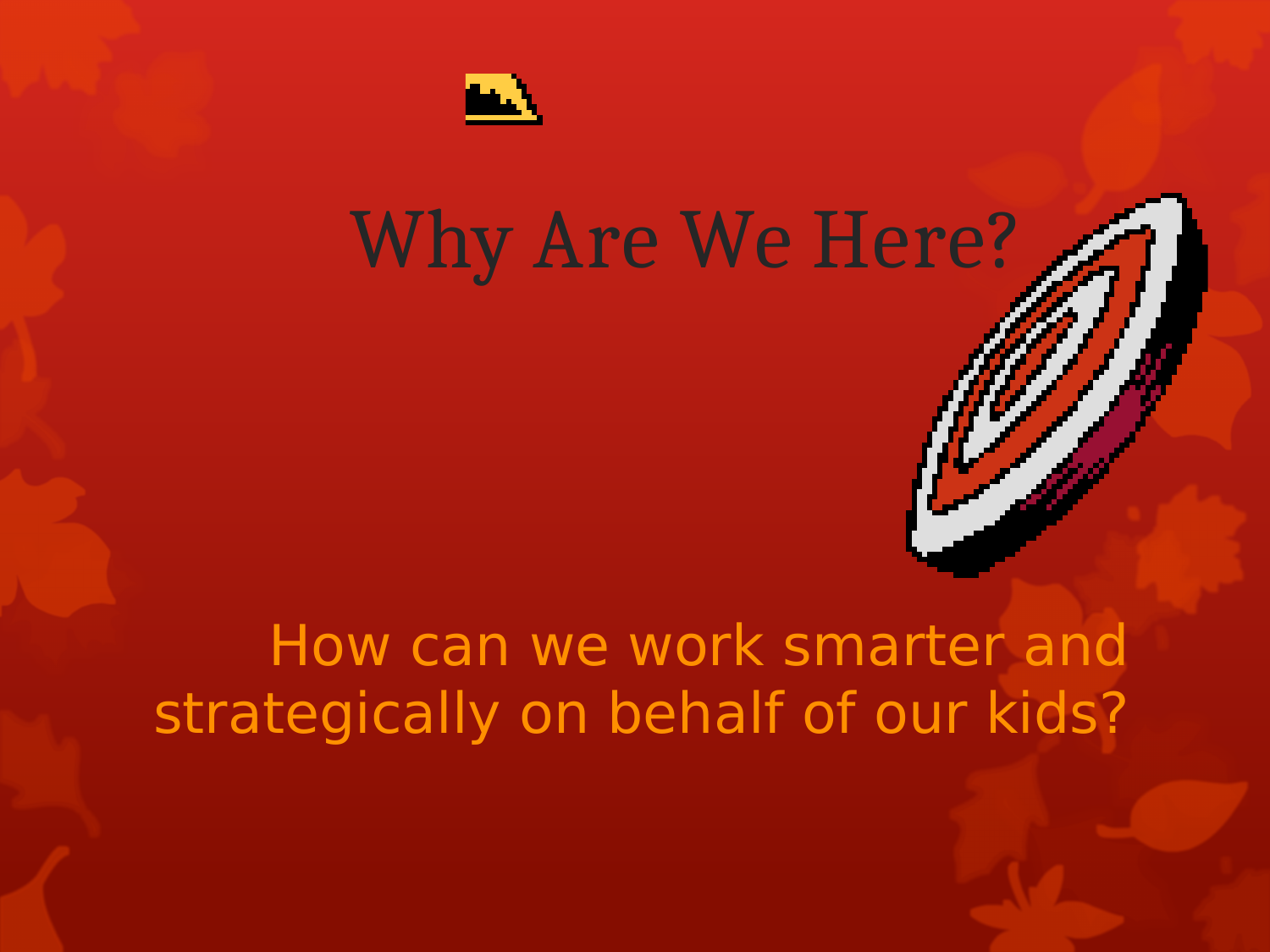

# Why Are We Here?

How can we work smarter and strategically on behalf of our kids?